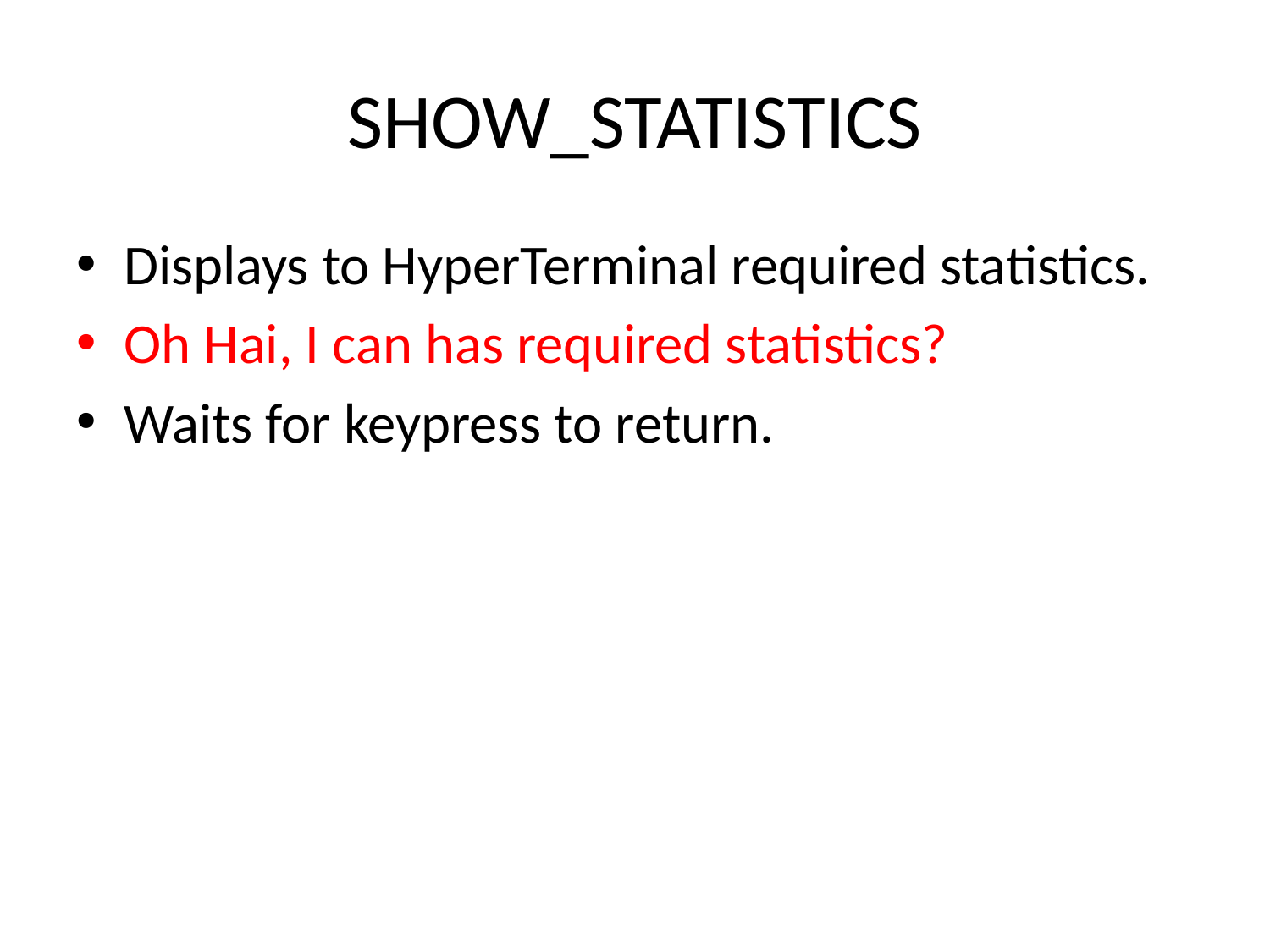

# SHOW_STATISTICS
Displays to HyperTerminal required statistics.
Oh Hai, I can has required statistics?
Waits for keypress to return.